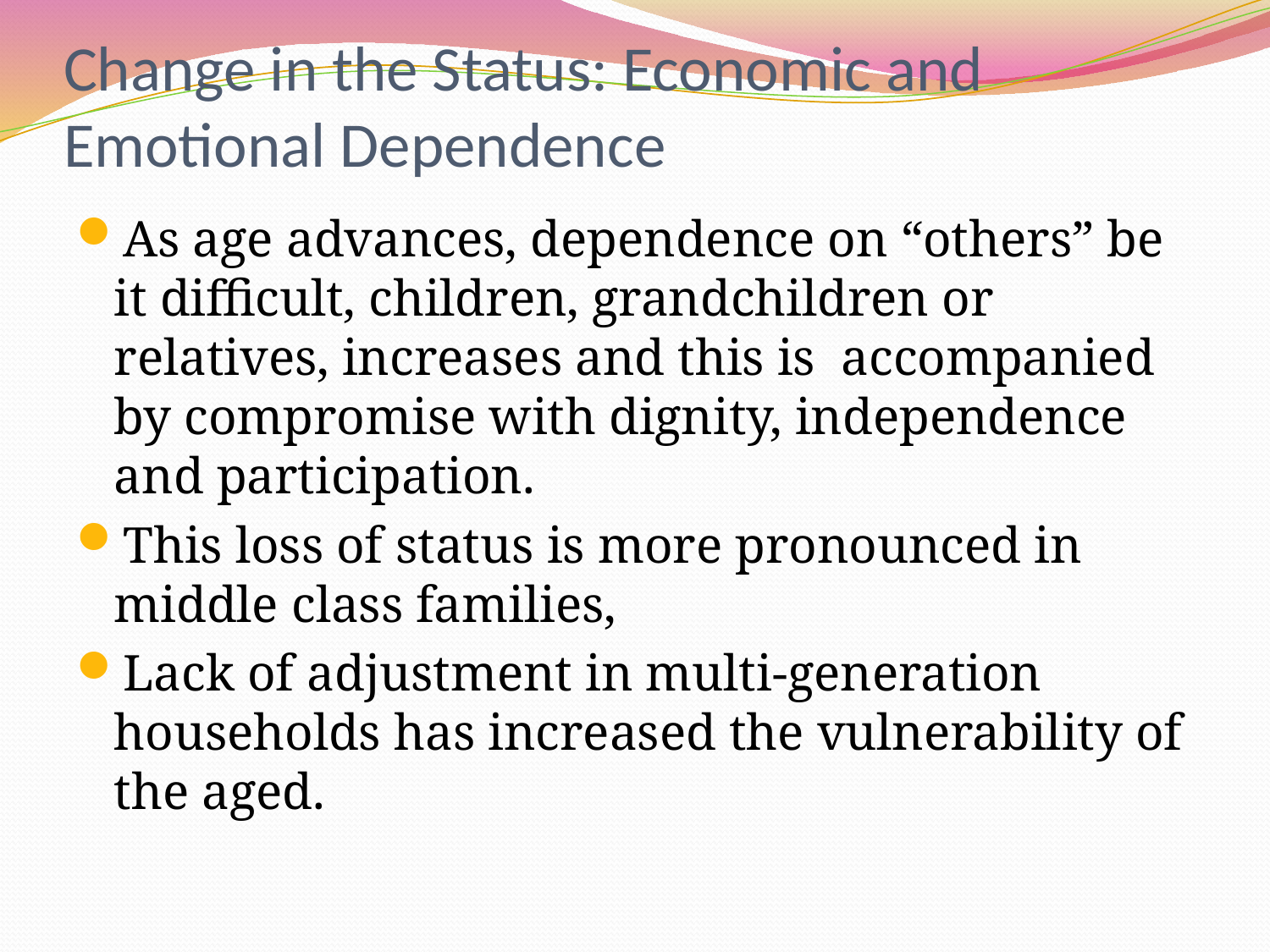

# Change in the Status: Economic and Emotional Dependence
As age advances, dependence on “others” be it difficult, children, grandchildren or relatives, increases and this is  accompanied by compromise with dignity, independence and participation.
This loss of status is more pronounced in middle class families,
Lack of adjustment in multi-generation households has increased the vulnerability of the aged.